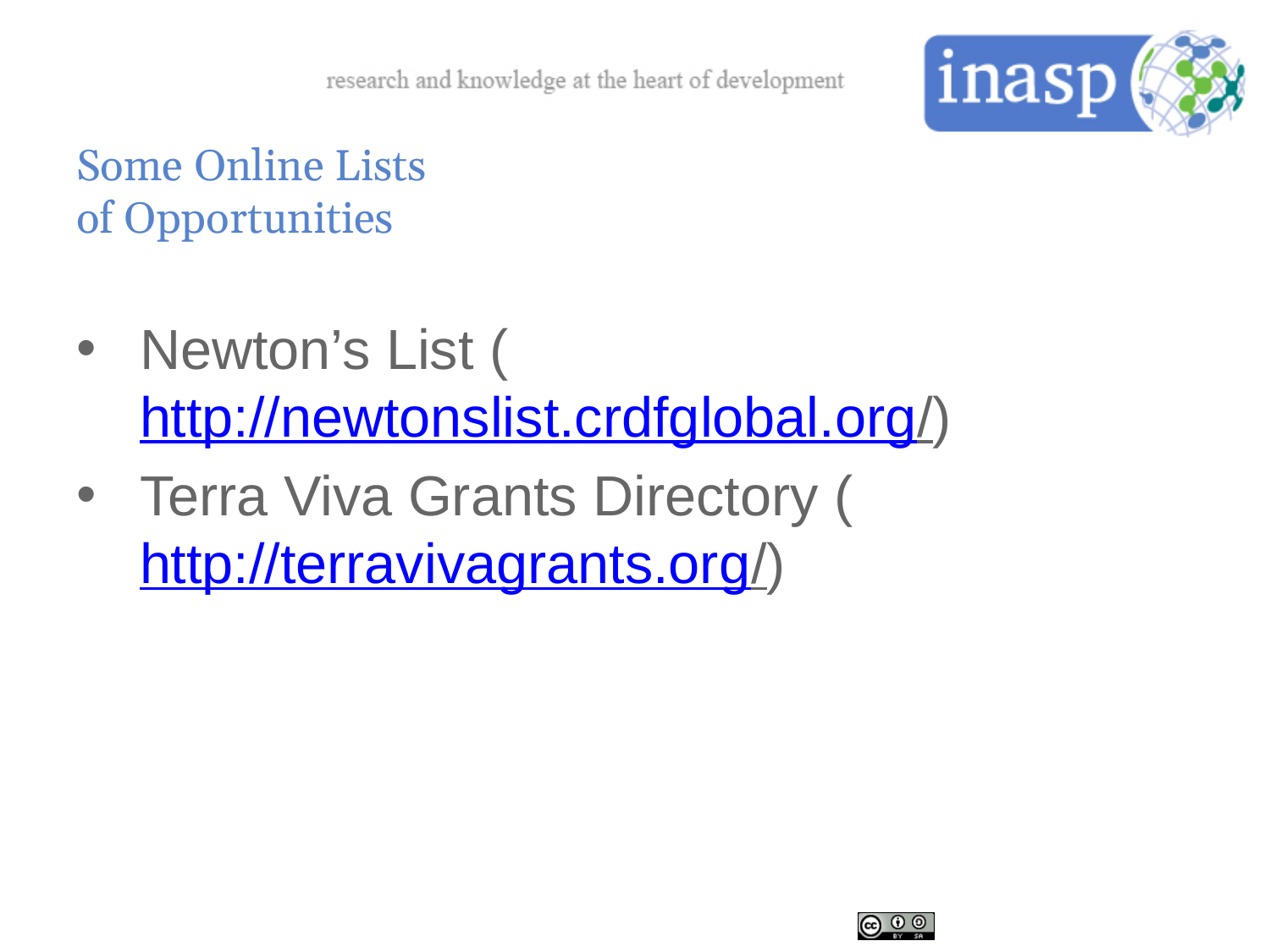

# Some Online Lists of Opportunities
Newton’s List (http://newtonslist.crdfglobal.org/)
Terra Viva Grants Directory (http://terravivagrants.org/)